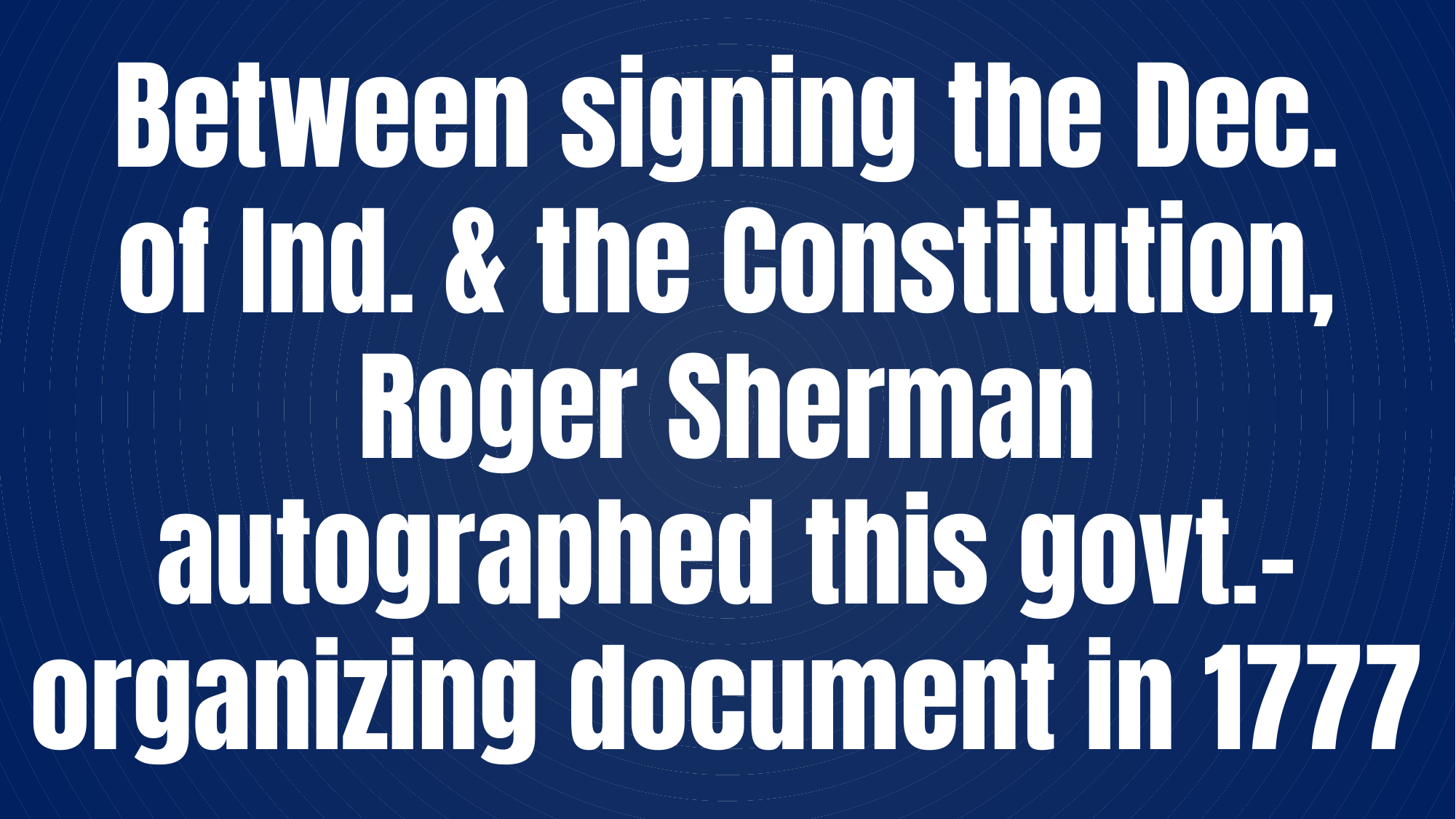

Between signing the Dec.
of Ind. & the Constitution, Roger Sherman
autographed this govt.-organizing document in 1777